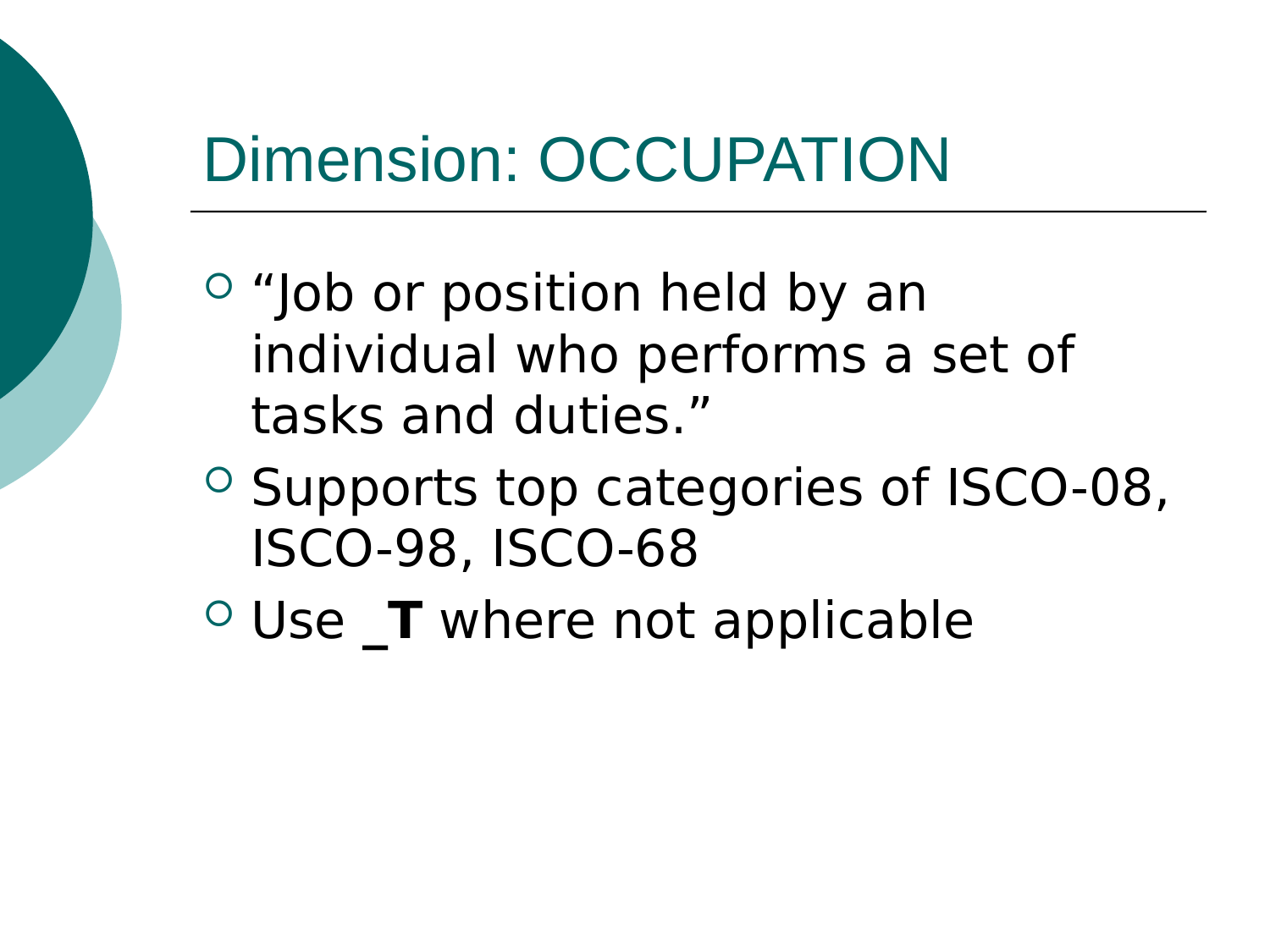

# Dimension: OCCUPATION
“Job or position held by an individual who performs a set of tasks and duties.”
Supports top categories of ISCO-08, ISCO-98, ISCO-68
Use _T where not applicable